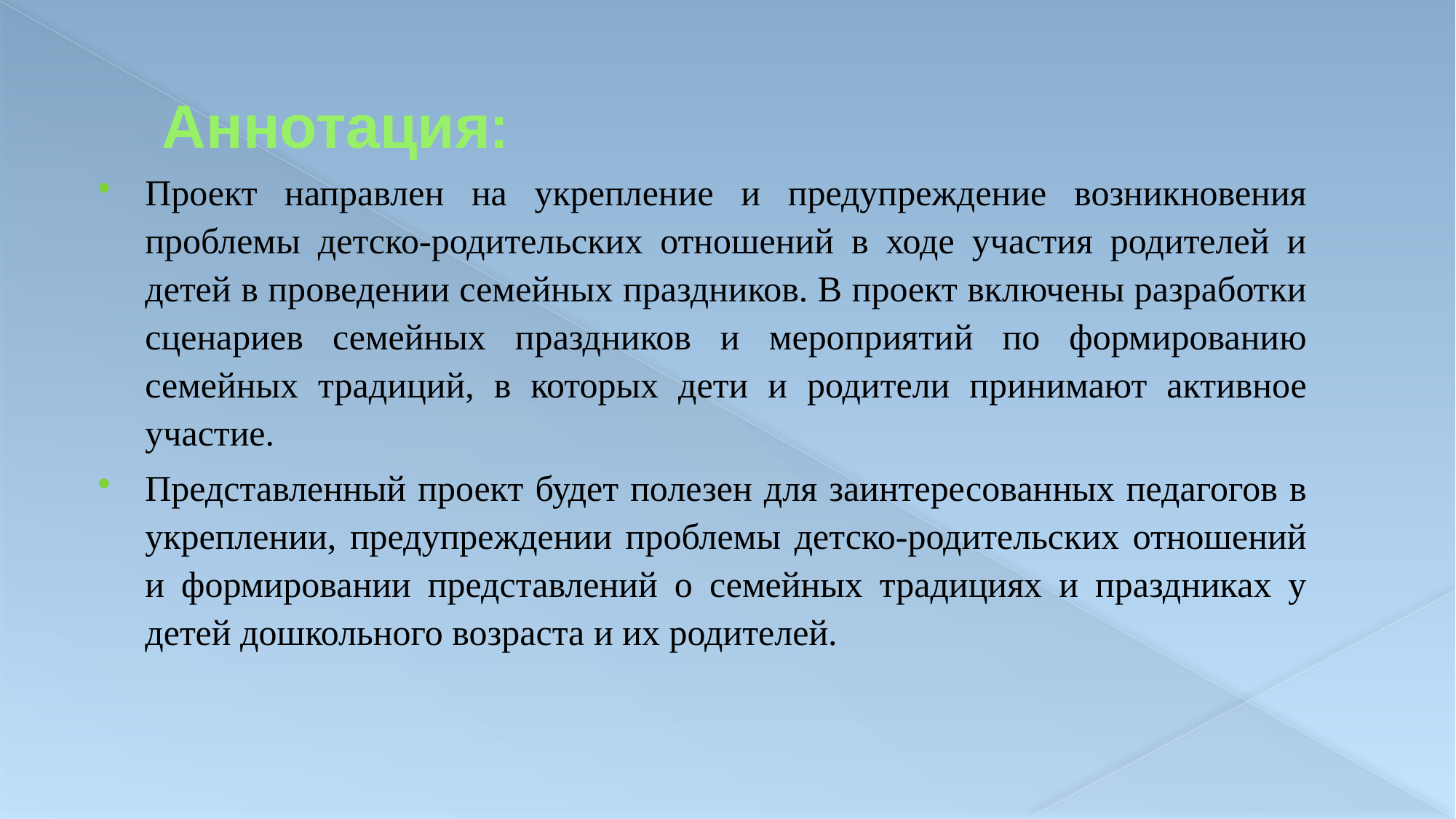

# Аннотация:
Проект направлен на укрепление и предупреждение возникновения проблемы детско-родительских отношений в ходе участия родителей и детей в проведении семейных праздников. В проект включены разработки сценариев семейных праздников и мероприятий по формированию семейных традиций, в которых дети и родители принимают активное участие.
Представленный проект будет полезен для заинтересованных педагогов в укреплении, предупреждении проблемы детско-родительских отношений и формировании представлений о семейных традициях и праздниках у детей дошкольного возраста и их родителей.